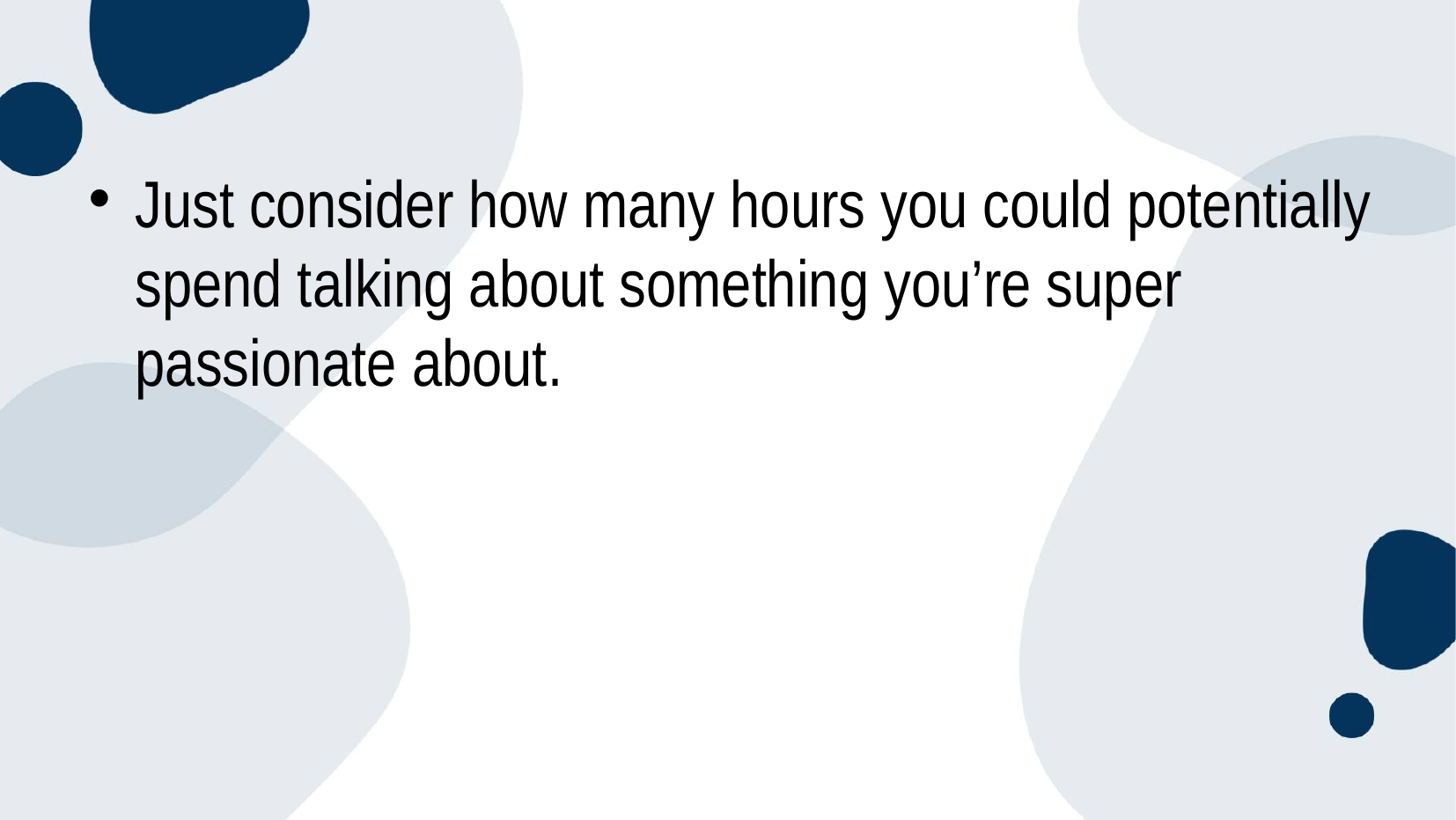

#
Just consider how many hours you could potentially spend talking about something you’re super passionate about.